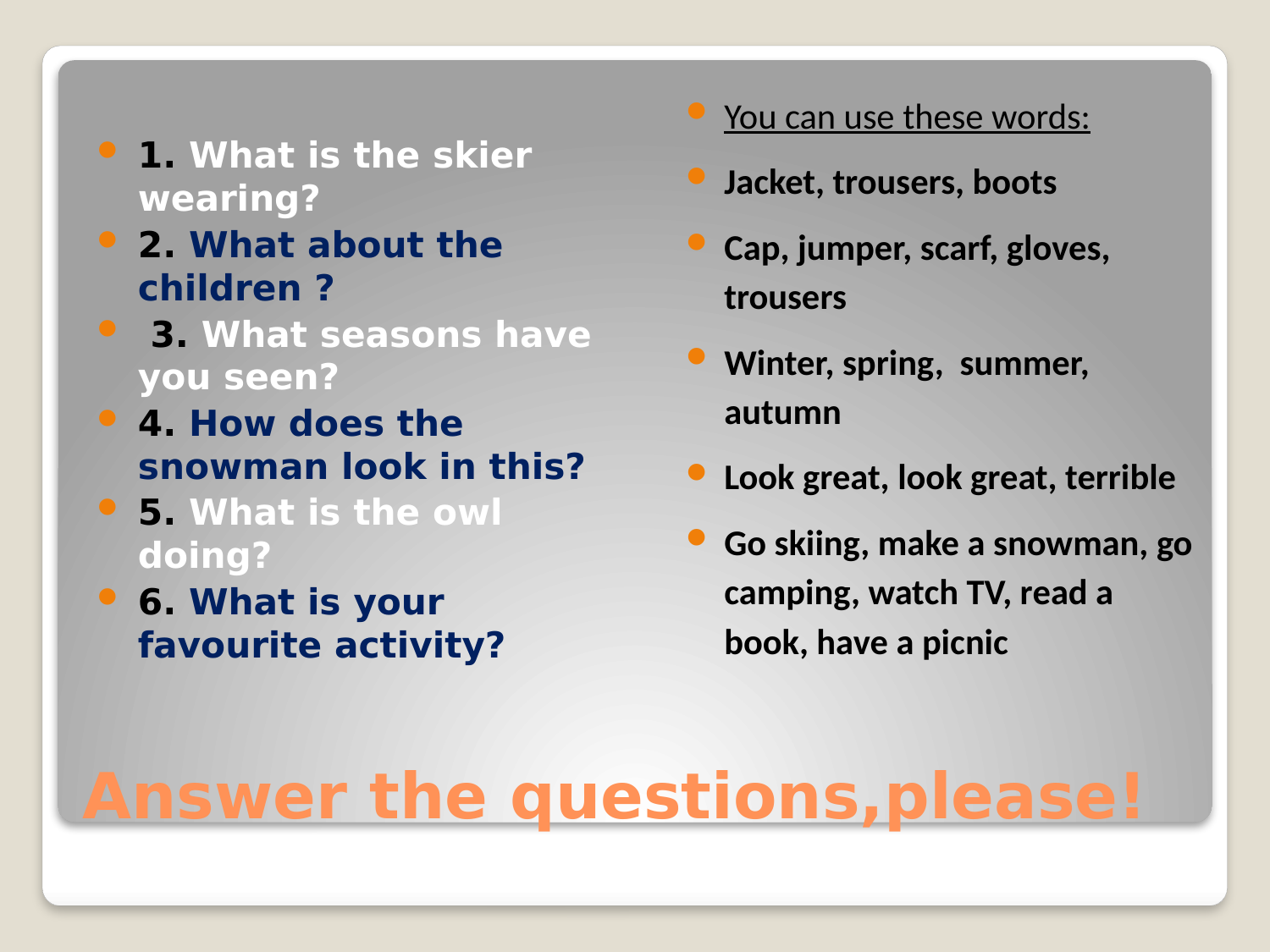

1. What is the skier wearing?
2. What about the children ?
 3. What seasons have you seen?
4. How does the snowman look in this?
5. What is the owl doing?
6. What is your favourite activity?
You can use these words:
Jacket, trousers, boots
Cap, jumper, scarf, gloves, trousers
Winter, spring,  summer, autumn
Look great, look great, terrible
Go skiing, make a snowman, go camping, watch TV, read a book, have a picnic
# Answer the questions,please!